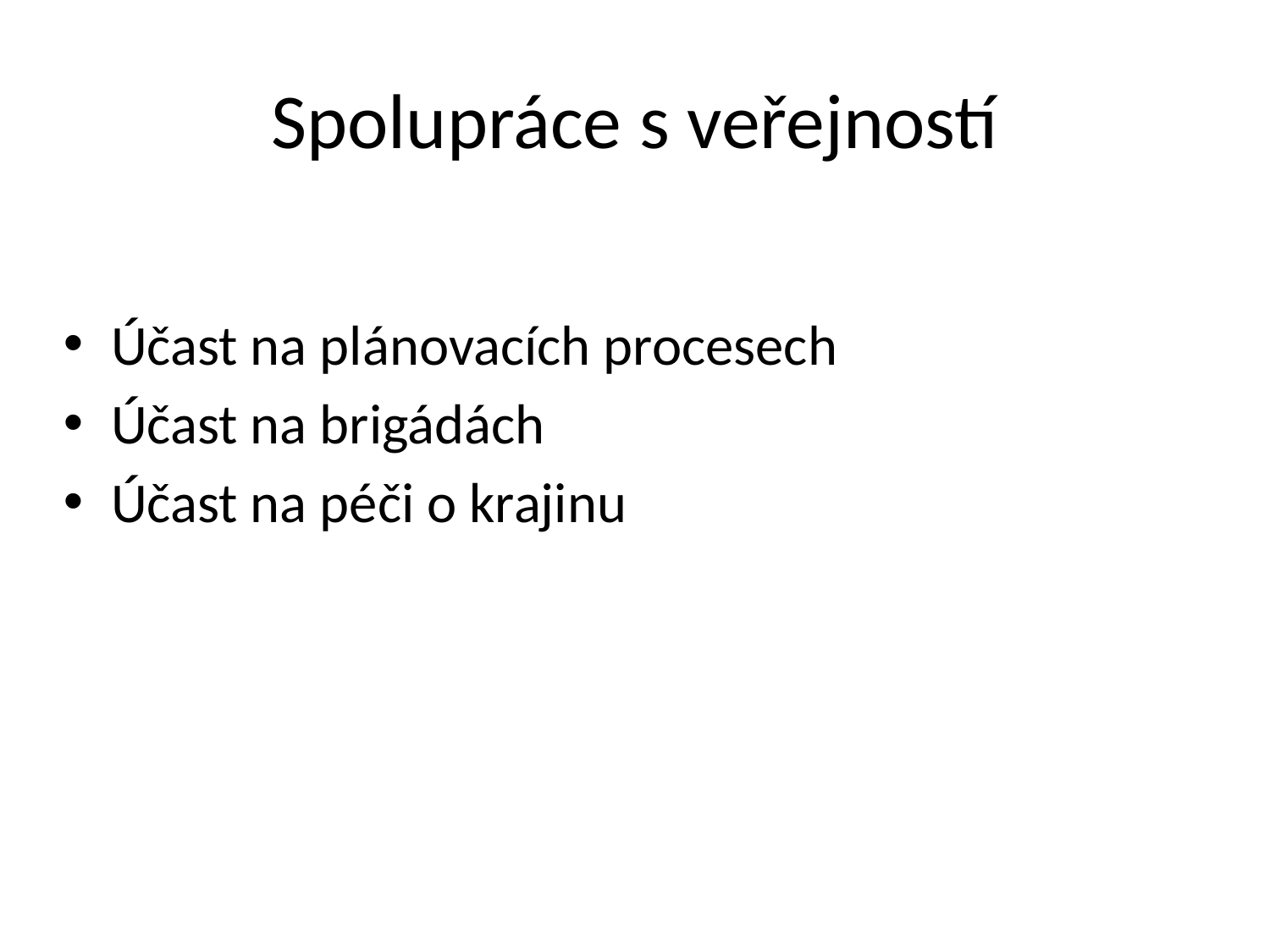

# Spolupráce s veřejností
Účast na plánovacích procesech
Účast na brigádách
Účast na péči o krajinu